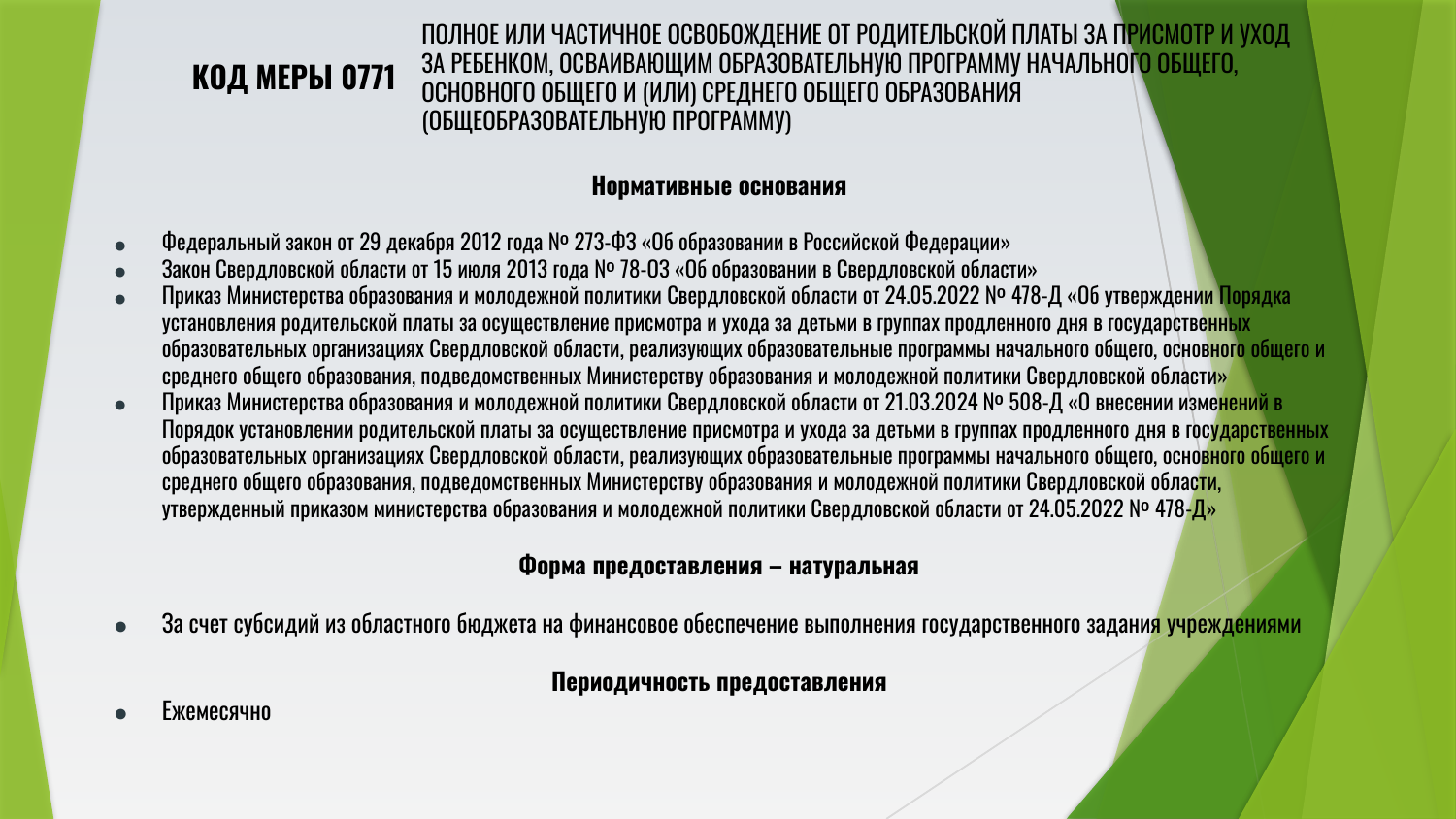

КОД МЕРЫ 0771
Полное или частичное освобождение от родительской платы за присмотр и уход за ребенком, осваивающим образовательную программу начального общего, основного общего и (или) среднего общего образования
(общеобразовательную программу)
Нормативные основания

Федеральный закон от 29 декабря 2012 года № 273-ФЗ «Об образовании в Российской Федерации»
Закон Свердловской области от 15 июля 2013 года № 78-ОЗ «Об образовании в Свердловской области»
Приказ Министерства образования и молодежной политики Свердловской области от 24.05.2022 № 478-Д «Об утверждении Порядка установления родительской платы за осуществление присмотра и ухода за детьми в группах продленного дня в государственных образовательных организациях Свердловской области, реализующих образовательные программы начального общего, основного общего и среднего общего образования, подведомственных Министерству образования и молодежной политики Свердловской области»
Приказ Министерства образования и молодежной политики Свердловской области от 21.03.2024 № 508-Д «О внесении изменений в Порядок установлении родительской платы за осуществление присмотра и ухода за детьми в группах продленного дня в государственных образовательных организациях Свердловской области, реализующих образовательные программы начального общего, основного общего и среднего общего образования, подведомственных Министерству образования и молодежной политики Свердловской области, утвержденный приказом министерства образования и молодежной политики Свердловской области от 24.05.2022 № 478-Д»

Форма предоставления – натуральная

За счет субсидий из областного бюджета на финансовое обеспечение выполнения государственного задания учреждениями

Периодичность предоставления
Ежемесячно